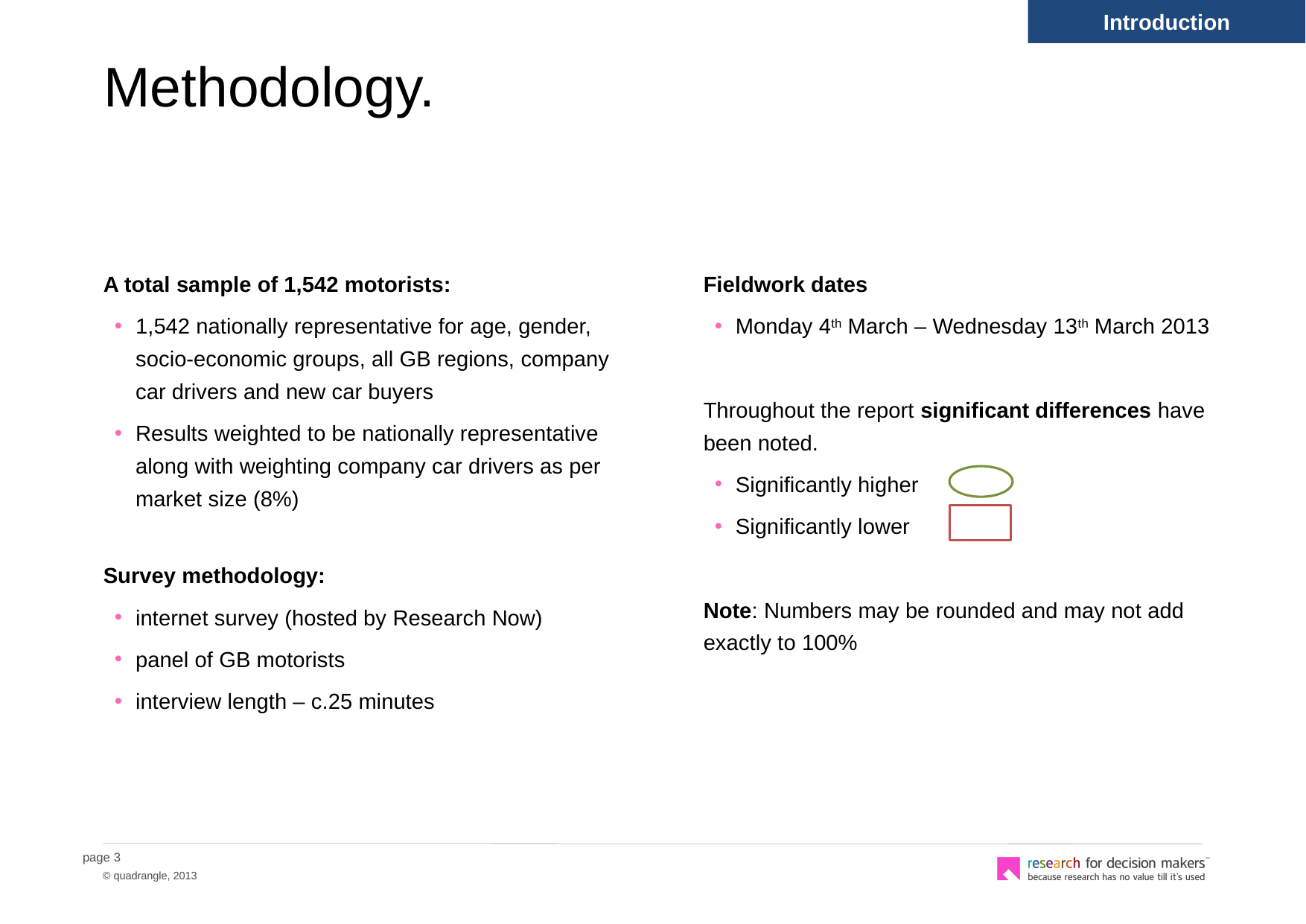

Introduction
# Methodology.

A total sample of 1,542 motorists:
1,542 nationally representative for age, gender, socio-economic groups, all GB regions, company car drivers and new car buyers
Results weighted to be nationally representative along with weighting company car drivers as per market size (8%)

Survey methodology:
internet survey (hosted by Research Now)
panel of GB motorists
interview length – c.25 minutes

Fieldwork dates
Monday 4th March – Wednesday 13th March 2013

Throughout the report significant differences have been noted.
Significantly higher
Significantly lower

Note: Numbers may be rounded and may not add exactly to 100%